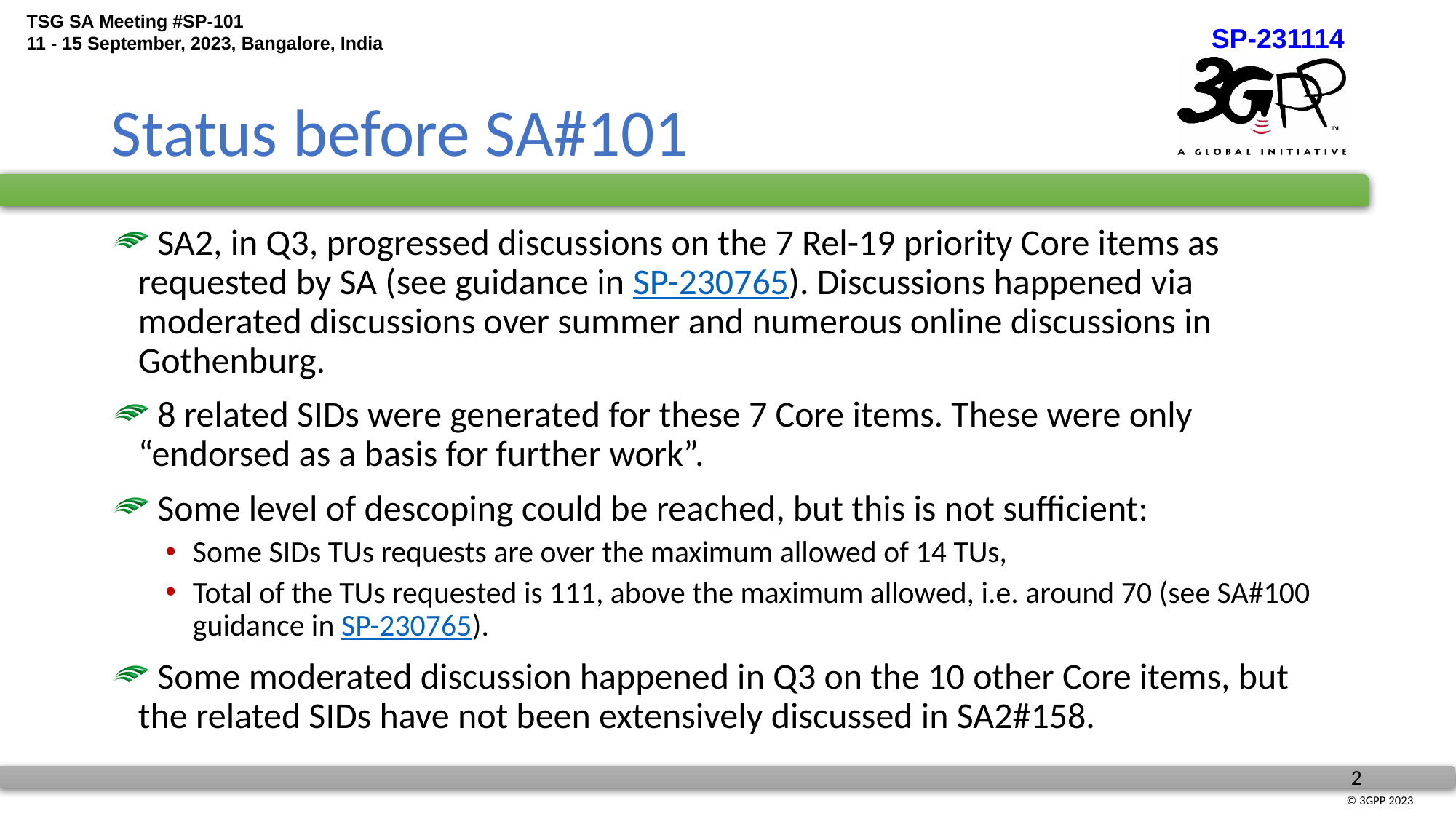

SP-231114
# Status before SA#101
 SA2, in Q3, progressed discussions on the 7 Rel-19 priority Core items as requested by SA (see guidance in SP-230765). Discussions happened via moderated discussions over summer and numerous online discussions in Gothenburg.
 8 related SIDs were generated for these 7 Core items. These were only “endorsed as a basis for further work”.
 Some level of descoping could be reached, but this is not sufficient:
Some SIDs TUs requests are over the maximum allowed of 14 TUs,
Total of the TUs requested is 111, above the maximum allowed, i.e. around 70 (see SA#100 guidance in SP-230765).
 Some moderated discussion happened in Q3 on the 10 other Core items, but the related SIDs have not been extensively discussed in SA2#158.